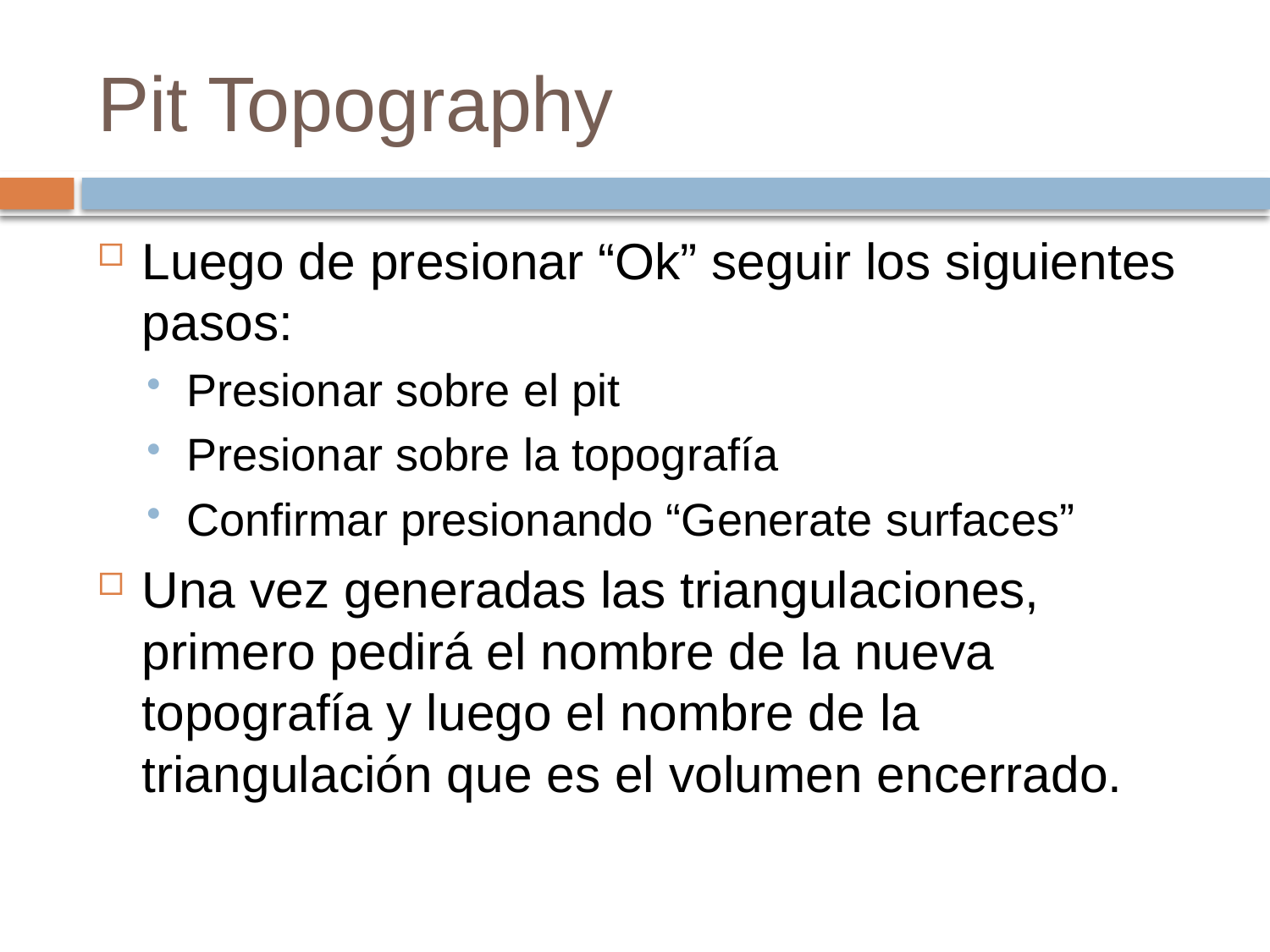

# Pit Topography
Luego de presionar “Ok” seguir los siguientes pasos:
Presionar sobre el pit
Presionar sobre la topografía
Confirmar presionando “Generate surfaces”
Una vez generadas las triangulaciones, primero pedirá el nombre de la nueva topografía y luego el nombre de la triangulación que es el volumen encerrado.